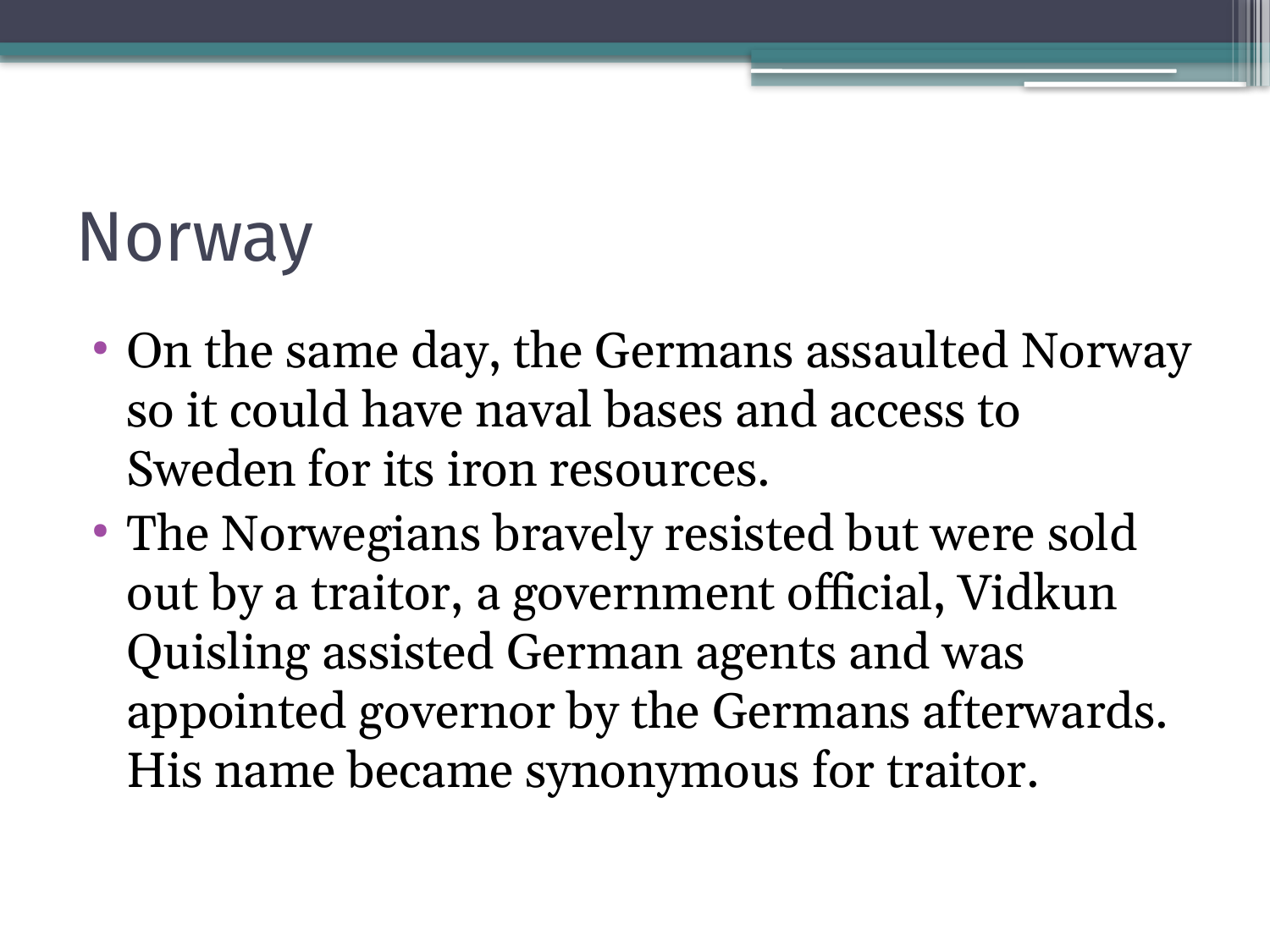

# Norway
On the same day, the Germans assaulted Norway so it could have naval bases and access to Sweden for its iron resources.
The Norwegians bravely resisted but were sold out by a traitor, a government official, Vidkun Quisling assisted German agents and was appointed governor by the Germans afterwards.  His name became synonymous for traitor.